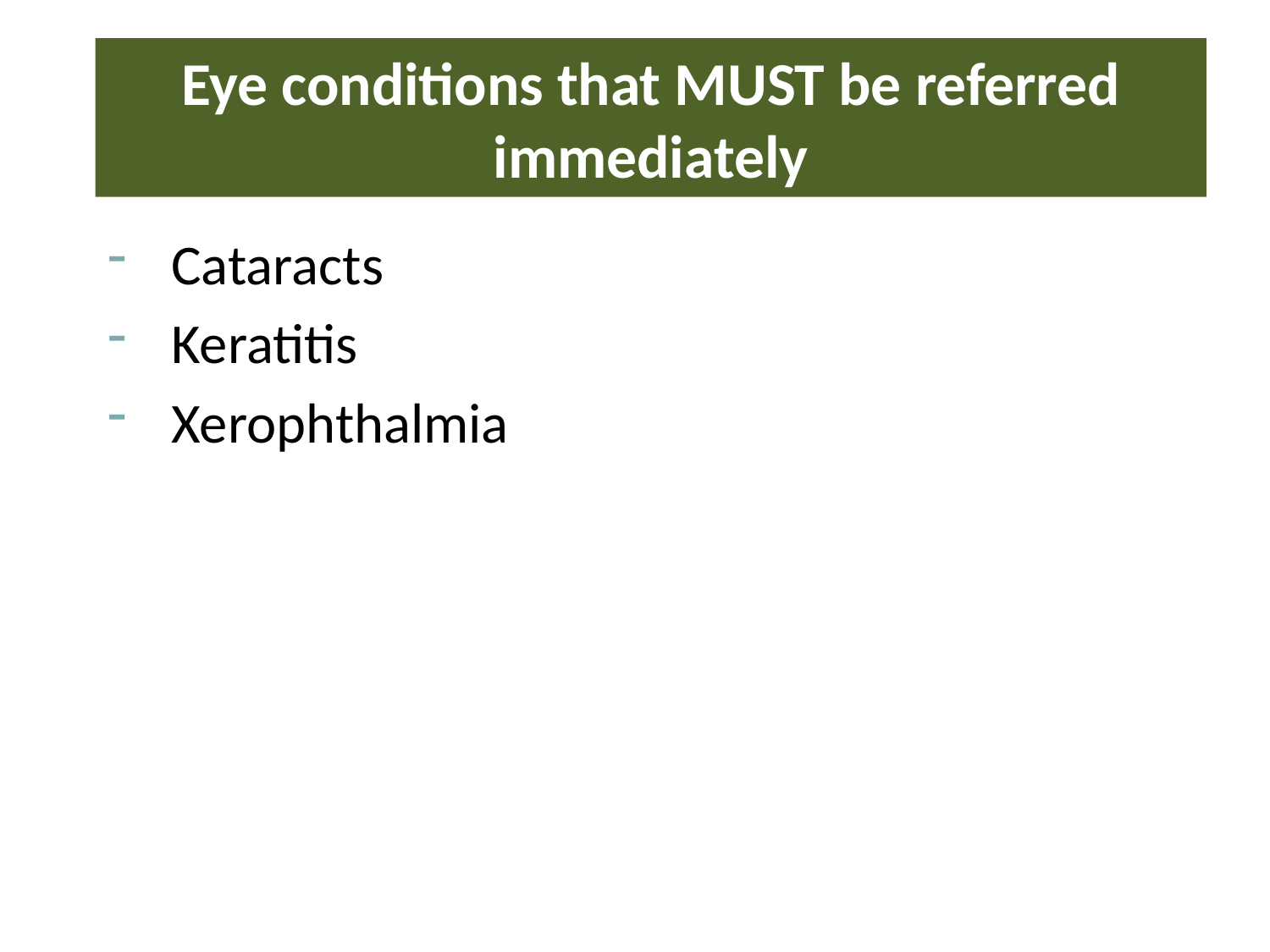

# Eye conditions that MUST be referred immediately
Cataracts
Keratitis
Xerophthalmia